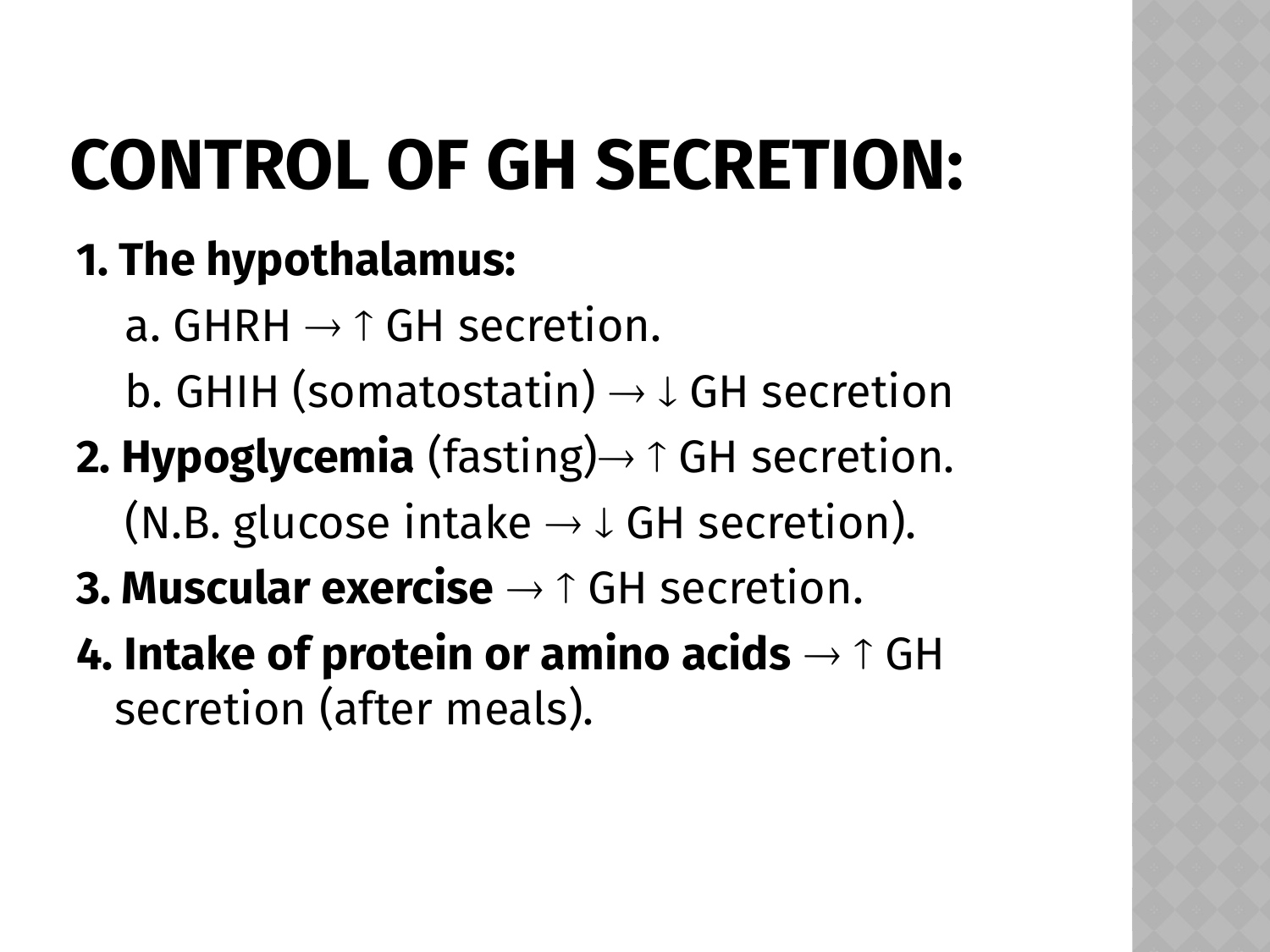

# Control of GH secretion:
1. The hypothalamus:
    a. GHRH → ↑ GH secretion.
    b. GHIH (somatostatin) → ↓ GH secretion
2. Hypoglycemia (fasting)→ ↑ GH secretion.
    (N.B. glucose intake → ↓ GH secretion).
3. Muscular exercise → ↑ GH secretion.
4. Intake of protein or amino acids → ↑ GH secretion (after meals).